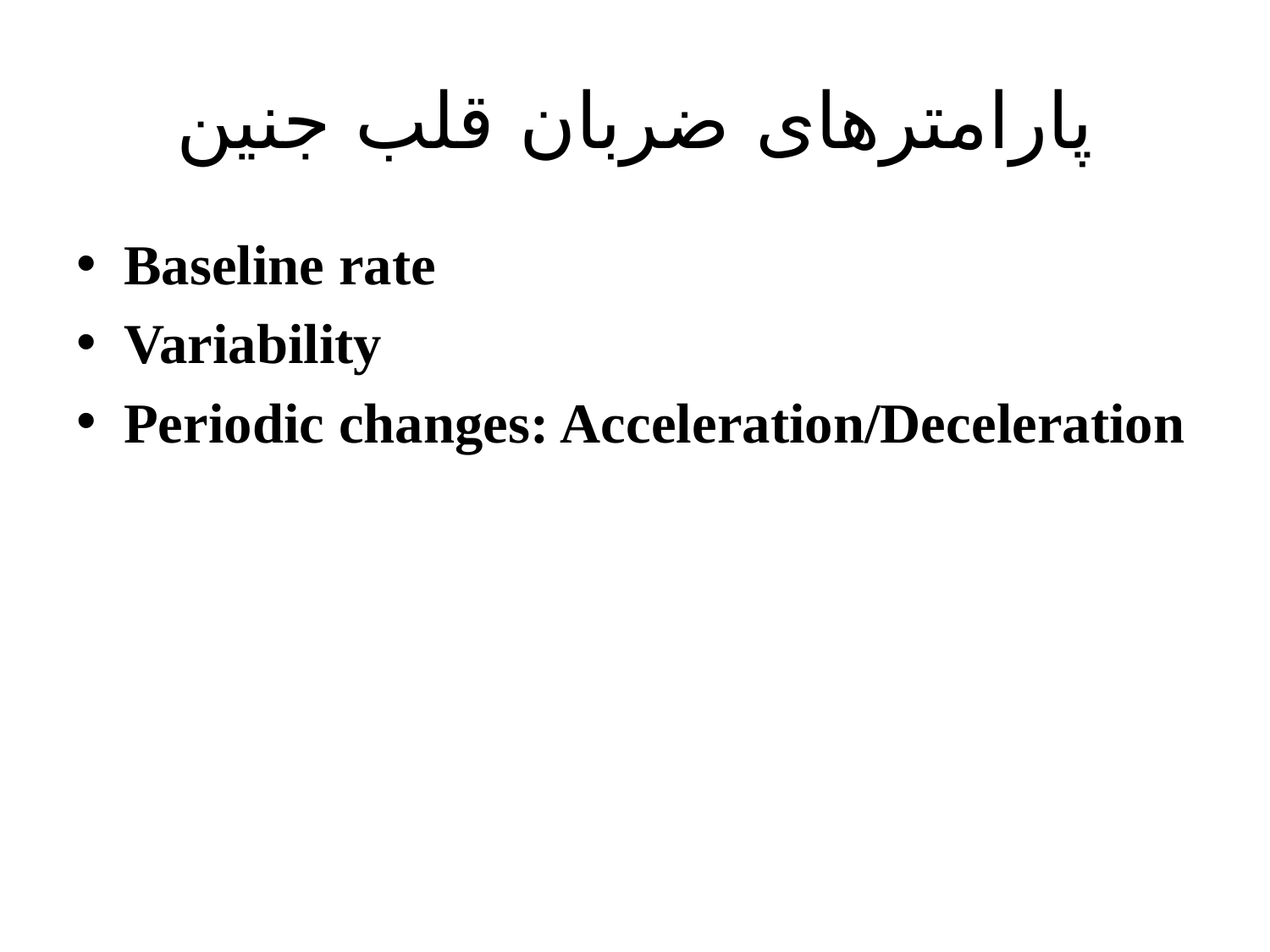

# پارامترهای ضربان قلب جنین
Baseline rate
Variability
Periodic changes: Acceleration/Deceleration